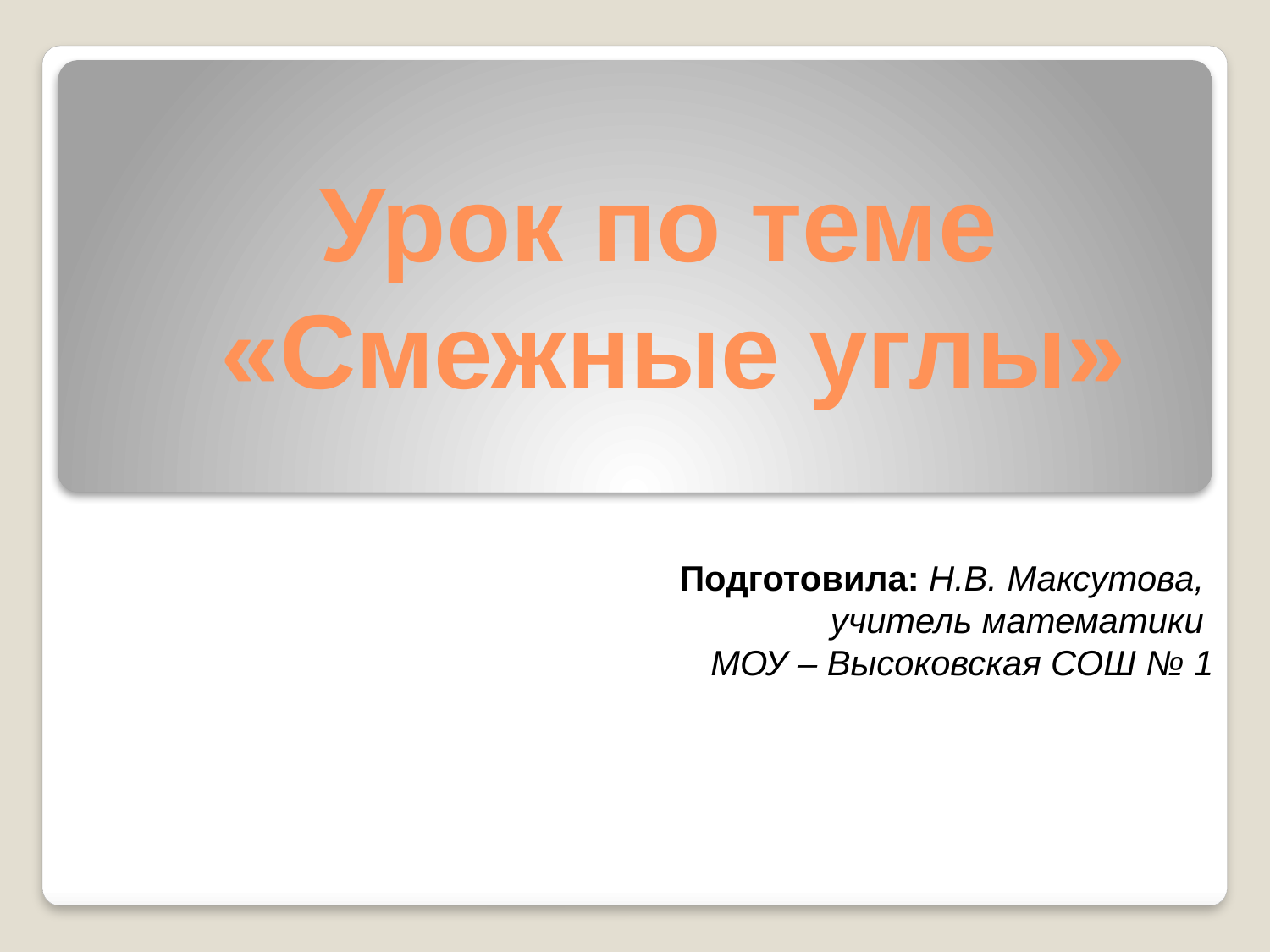

# Урок по теме «Смежные углы»
Подготовила: Н.В. Максутова,
учитель математики
МОУ – Высоковская СОШ № 1